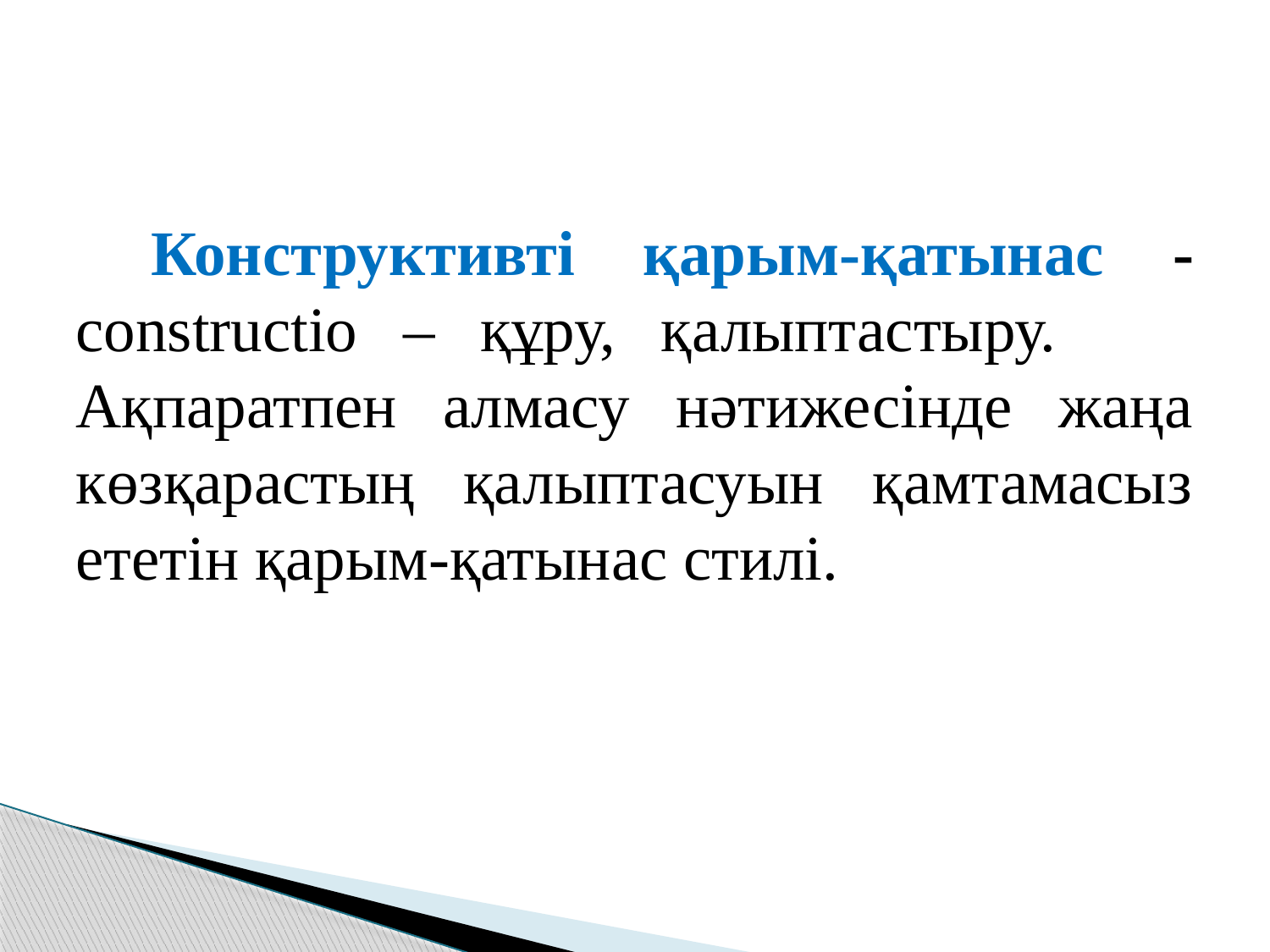

Конструктивті қарым-қатынас - constructio – құру, қалыптастыру.    Ақпаратпен алмасу нәтижесінде жаңа көзқарастың қалыптасуын қамтамасыз ететін қарым-қатынас стилі.